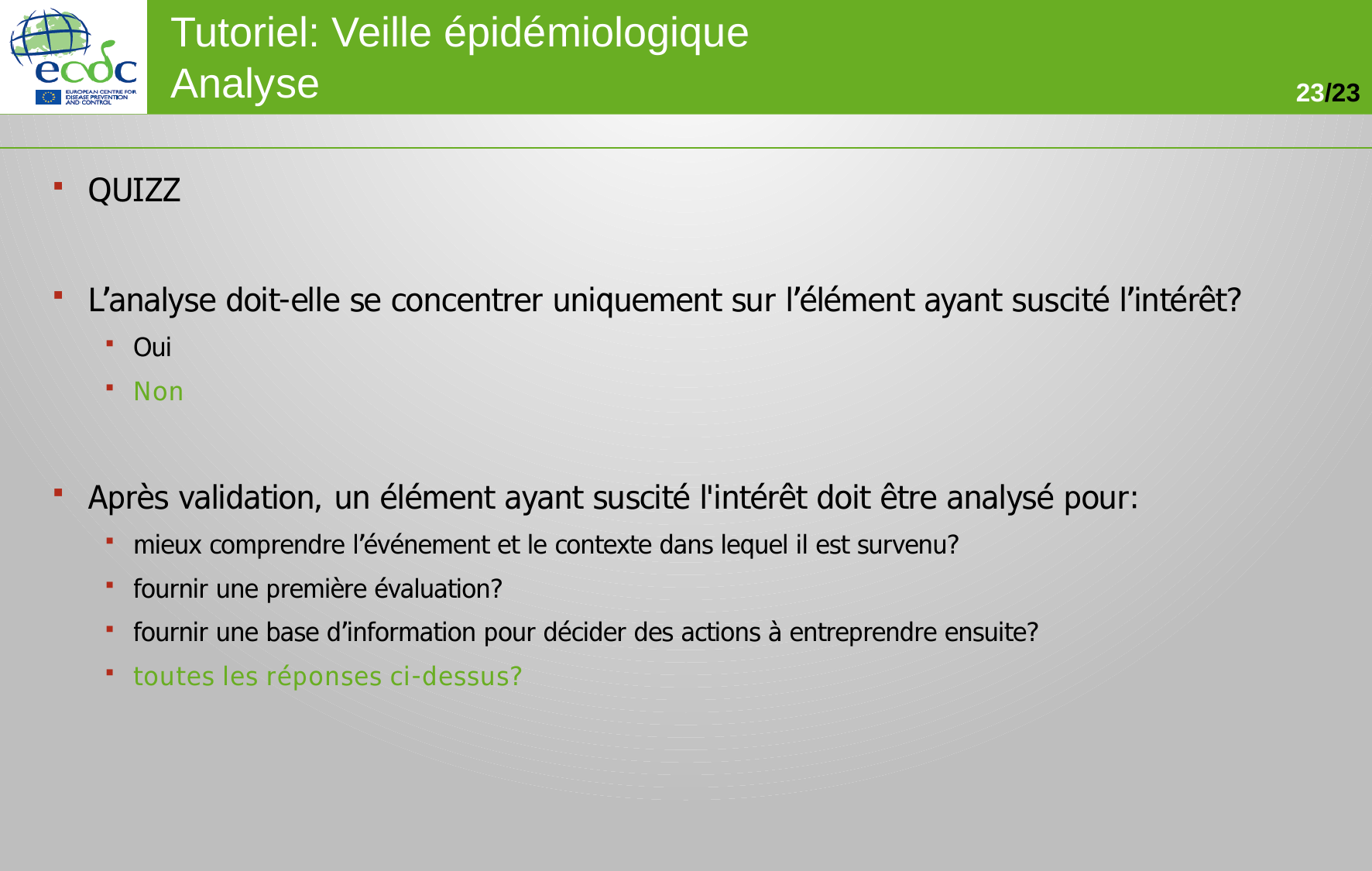

QUIZZ

L’analyse doit-elle se concentrer uniquement sur l’élément ayant suscité l’intérêt?
Oui
Non

Après validation, un élément ayant suscité l'intérêt doit être analysé pour:
mieux comprendre l’événement et le contexte dans lequel il est survenu?
fournir une première évaluation?
fournir une base d’information pour décider des actions à entreprendre ensuite?
toutes les réponses ci-dessus?